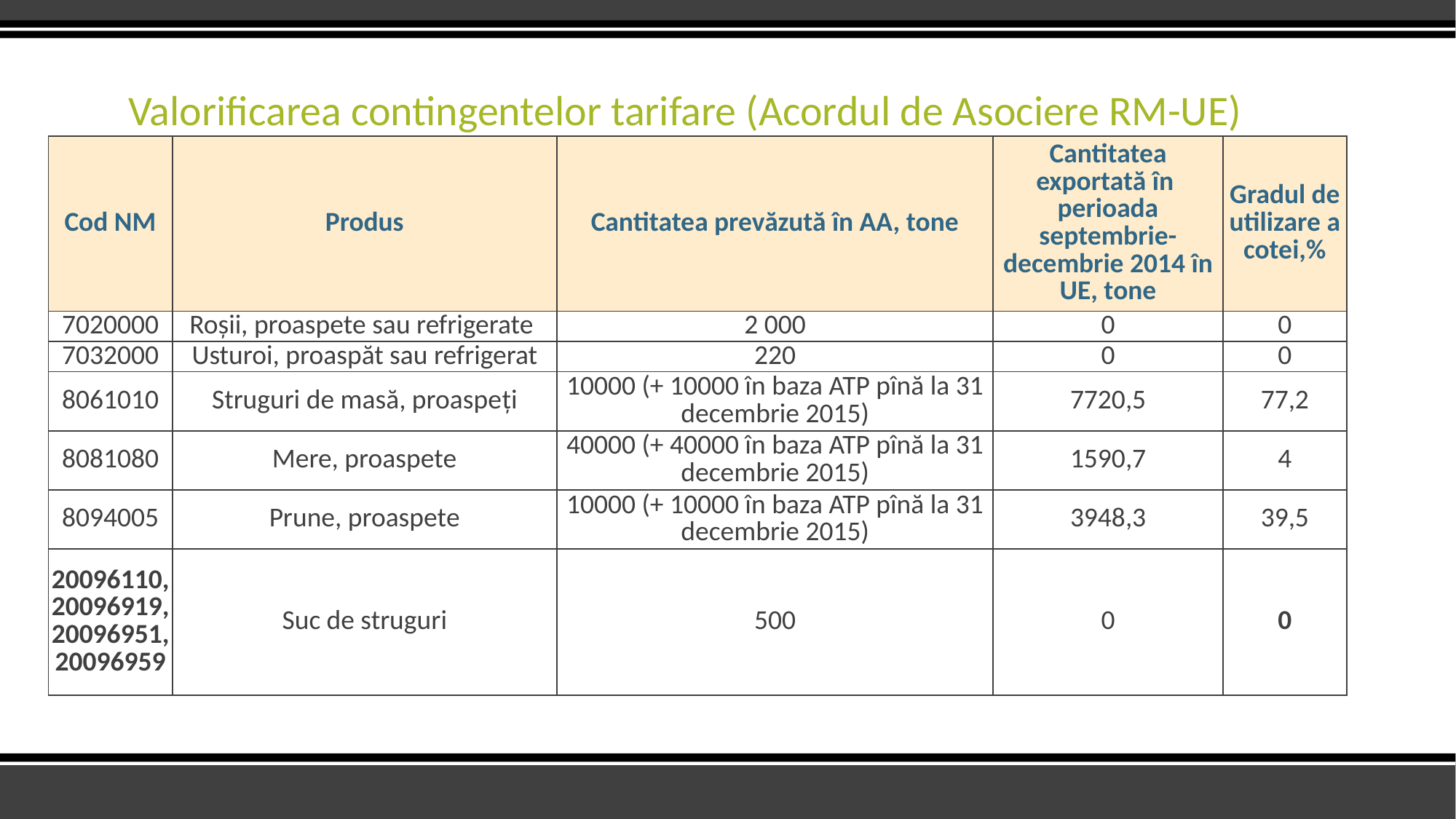

# Valorificarea contingentelor tarifare (Acordul de Asociere RM-UE)
| Cod NM | Produs | Cantitatea prevăzută în AA, tone | Cantitatea exportată în perioada septembrie-decembrie 2014 în UE, tone | Gradul de utilizare a cotei,% |
| --- | --- | --- | --- | --- |
| 7020000 | Roşii, proaspete sau refrigerate | 2 000 | 0 | 0 |
| 7032000 | Usturoi, proaspăt sau refrigerat | 220 | 0 | 0 |
| 8061010 | Struguri de masă, proaspeţi | 10000 (+ 10000 în baza ATP pînă la 31 decembrie 2015) | 7720,5 | 77,2 |
| 8081080 | Mere, proaspete | 40000 (+ 40000 în baza ATP pînă la 31 decembrie 2015) | 1590,7 | 4 |
| 8094005 | Prune, proaspete | 10000 (+ 10000 în baza ATP pînă la 31 decembrie 2015) | 3948,3 | 39,5 |
| 20096110, 20096919, 20096951,20096959 | Suc de struguri | 500 | 0 | 0 |